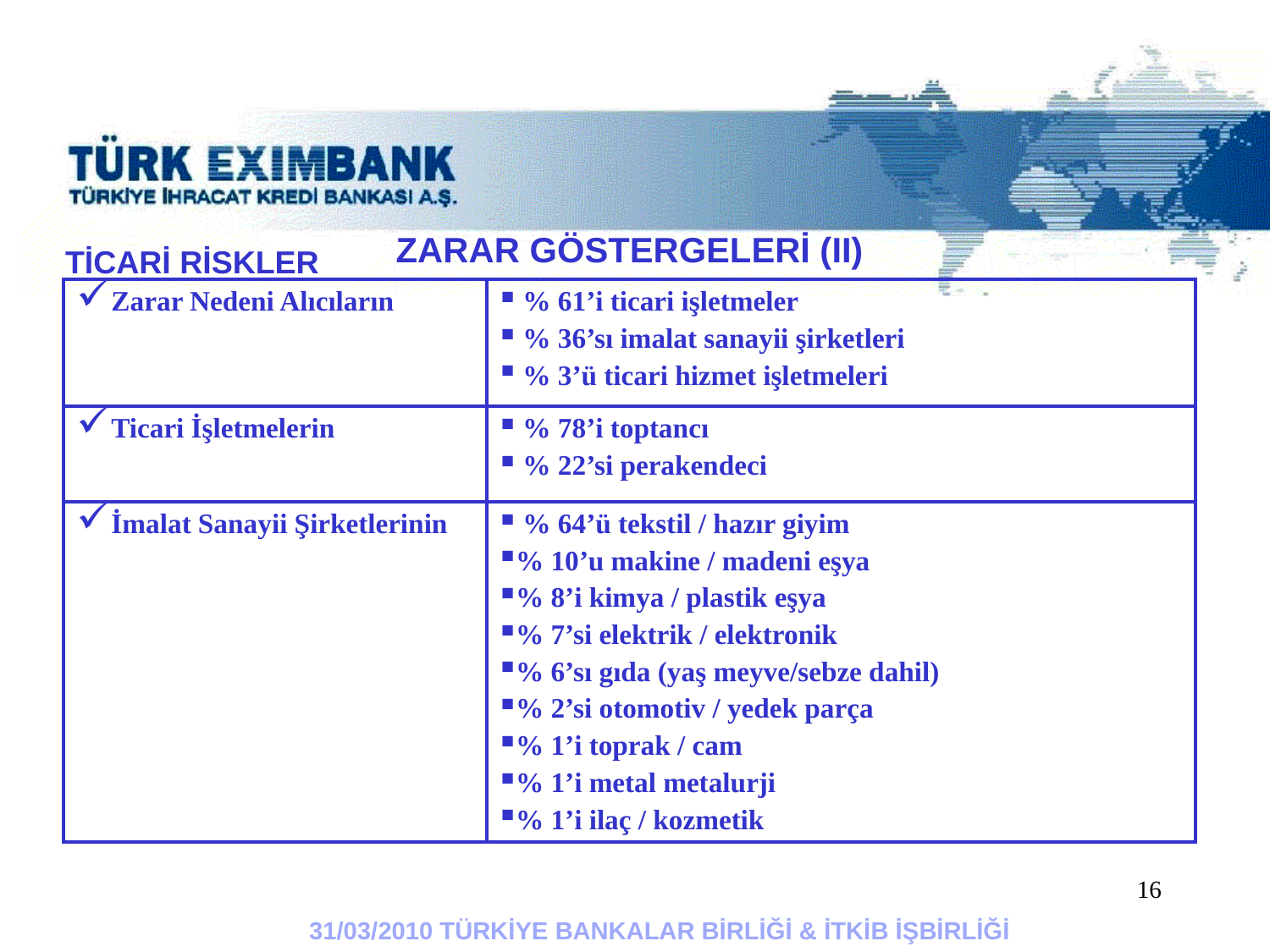

ZARAR GÖSTERGELERİ (II)
TİCARİ RİSKLER

| Zarar Nedeni Alıcıların | % 61’i ticari işletmeler % 36’sı imalat sanayii şirketleri % 3’ü ticari hizmet işletmeleri |
| --- | --- |
| Ticari İşletmelerin | % 78’i toptancı % 22’si perakendeci |
| İmalat Sanayii Şirketlerinin | % 64’ü tekstil / hazır giyim % 10’u makine / madeni eşya % 8’i kimya / plastik eşya % 7’si elektrik / elektronik % 6’sı gıda (yaş meyve/sebze dahil) % 2’si otomotiv / yedek parça % 1’i toprak / cam % 1’i metal metalurji % 1’i ilaç / kozmetik |

16
31/03/2010 TÜRKİYE BANKALAR BİRLİĞİ & İTKİB İŞBİRLİĞİ